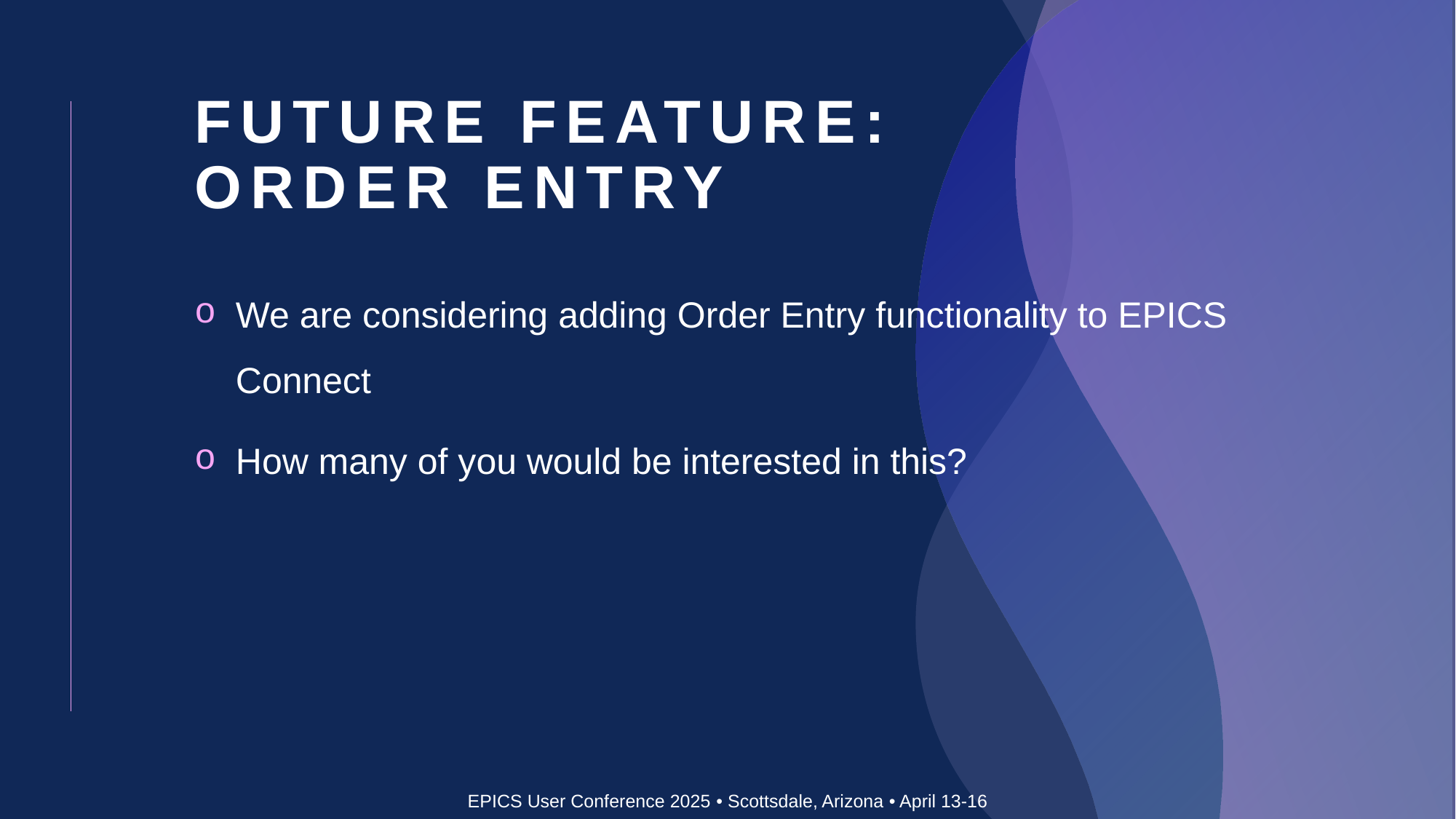

# Future Feature: Order Entry
We are considering adding Order Entry functionality to EPICS Connect
How many of you would be interested in this?